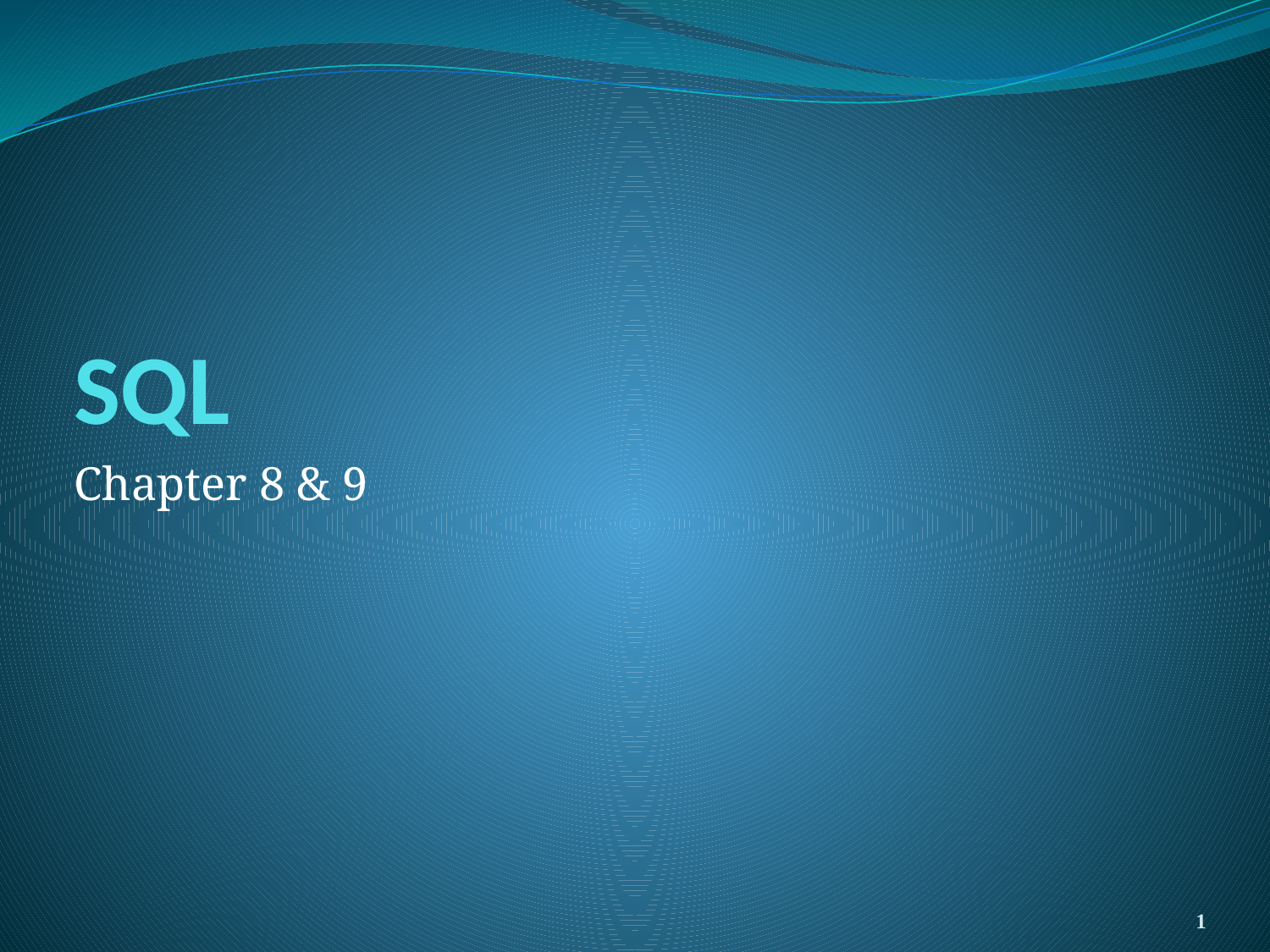

# SQL
Chapter 8 & 9
1